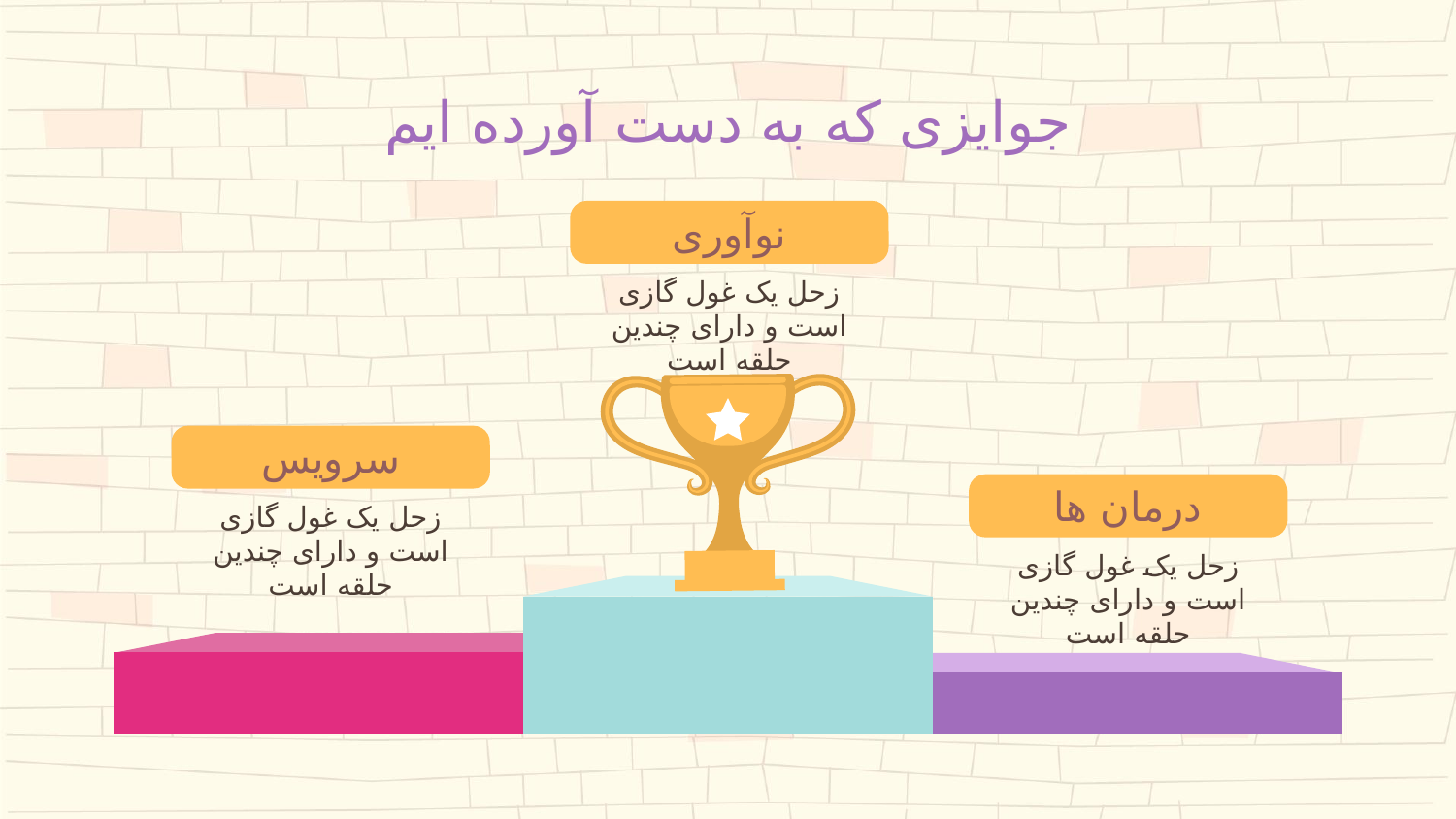

# جوایزی که به دست آورده ایم

نوآوری
زحل یک غول گازی است و دارای چندین حلقه است

سرویس

درمان ها
زحل یک غول گازی است و دارای چندین حلقه است
زحل یک غول گازی است و دارای چندین حلقه است